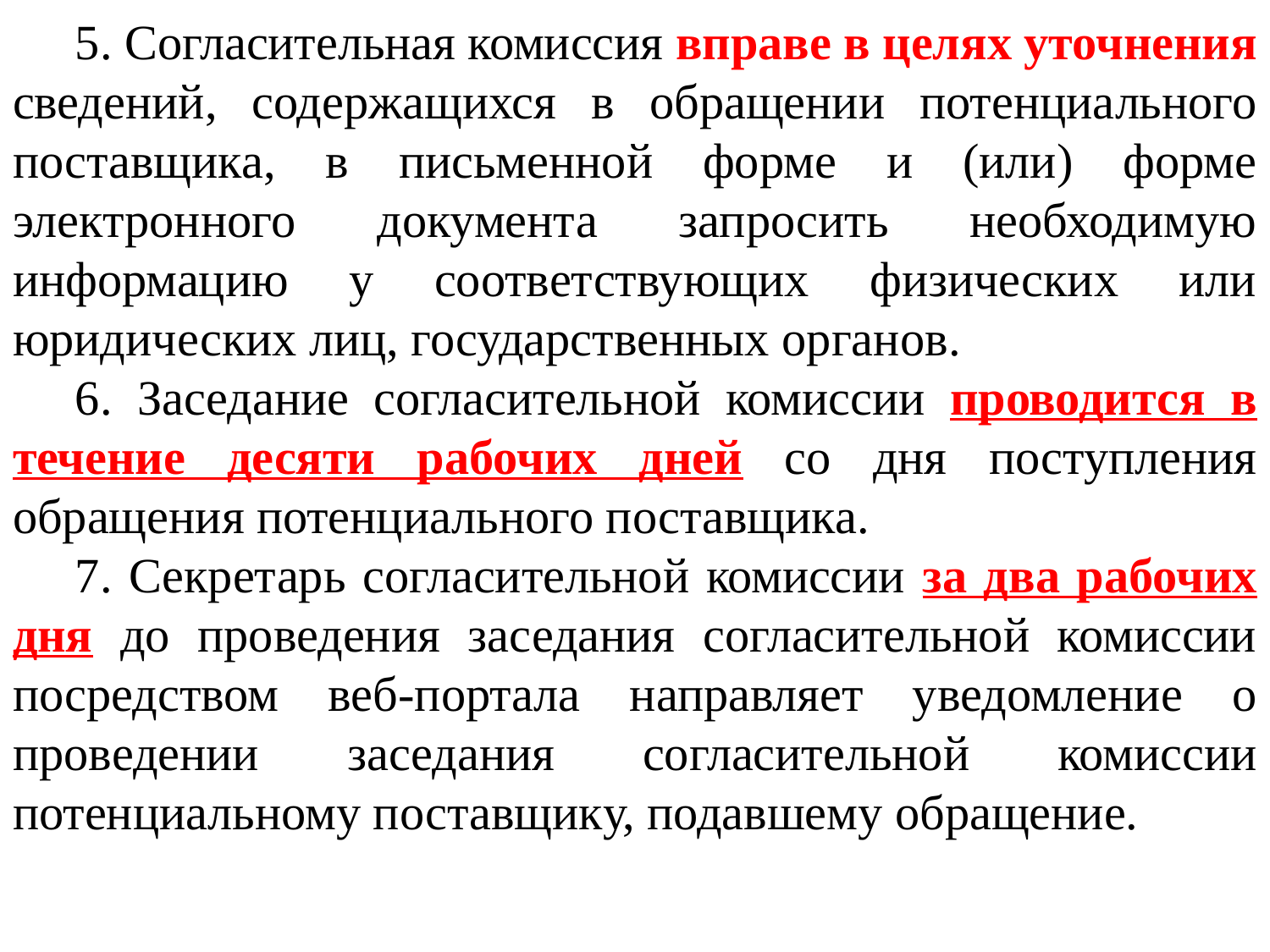

5. Согласительная комиссия вправе в целях уточнения сведений, содержащихся в обращении потенциального поставщика, в письменной форме и (или) форме электронного документа запросить необходимую информацию у соответствующих физических или юридических лиц, государственных органов.
6. Заседание согласительной комиссии проводится в течение десяти рабочих дней со дня поступления обращения потенциального поставщика.
7. Секретарь согласительной комиссии за два рабочих дня до проведения заседания согласительной комиссии посредством веб-портала направляет уведомление о проведении заседания согласительной комиссии потенциальному поставщику, подавшему обращение.